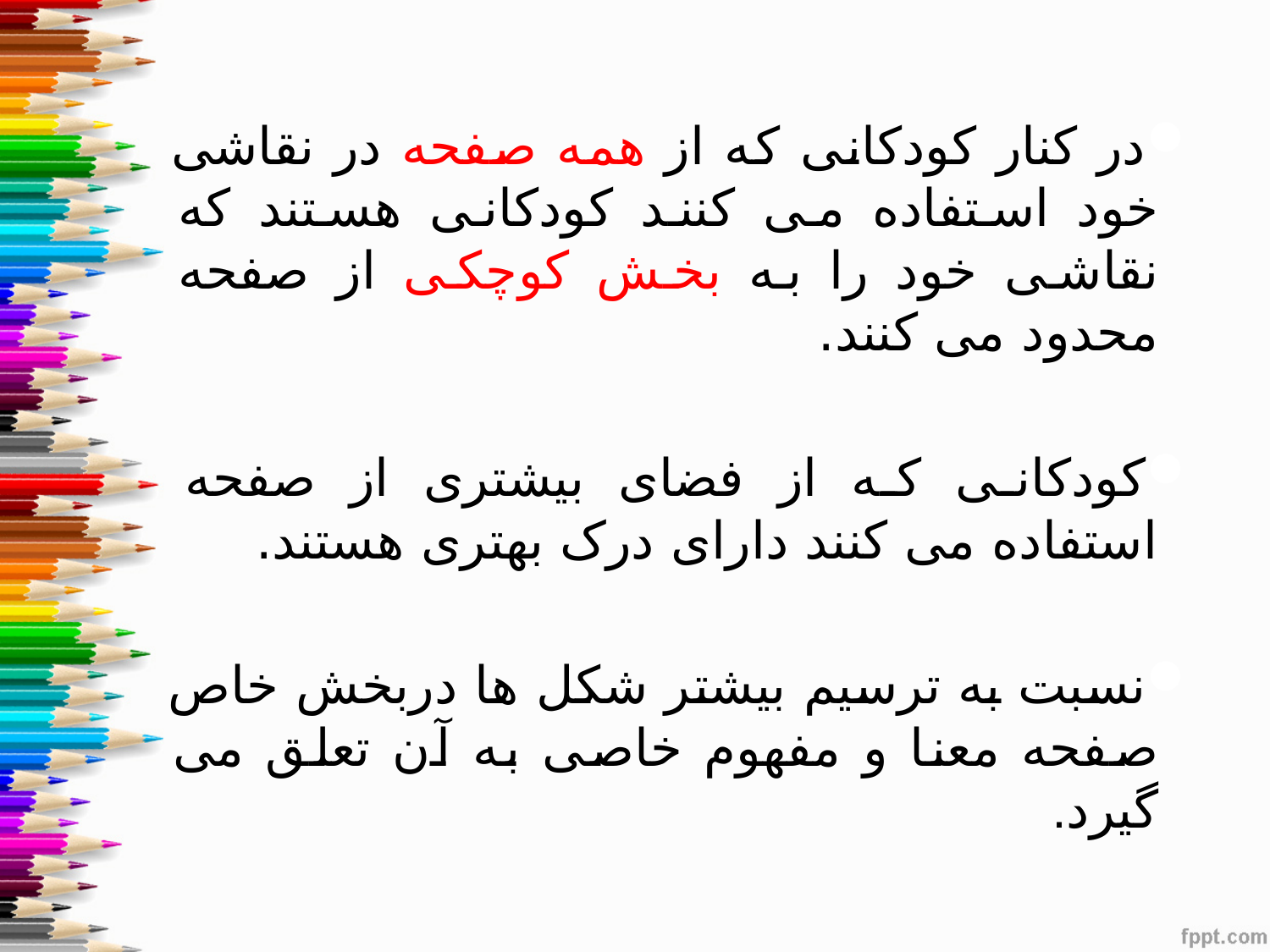

در کنار کودکانی که از همه صفحه در نقاشی خود استفاده می کنند کودکانی هستند که نقاشی خود را به بخش کوچکی از صفحه محدود می کنند.

کودکانی که از فضای بیشتری از صفحه استفاده می کنند دارای درک بهتری هستند.

نسبت به ترسیم بیشتر شکل ها دربخش خاص صفحه معنا و مفهوم خاصی به آن تعلق می گیرد.